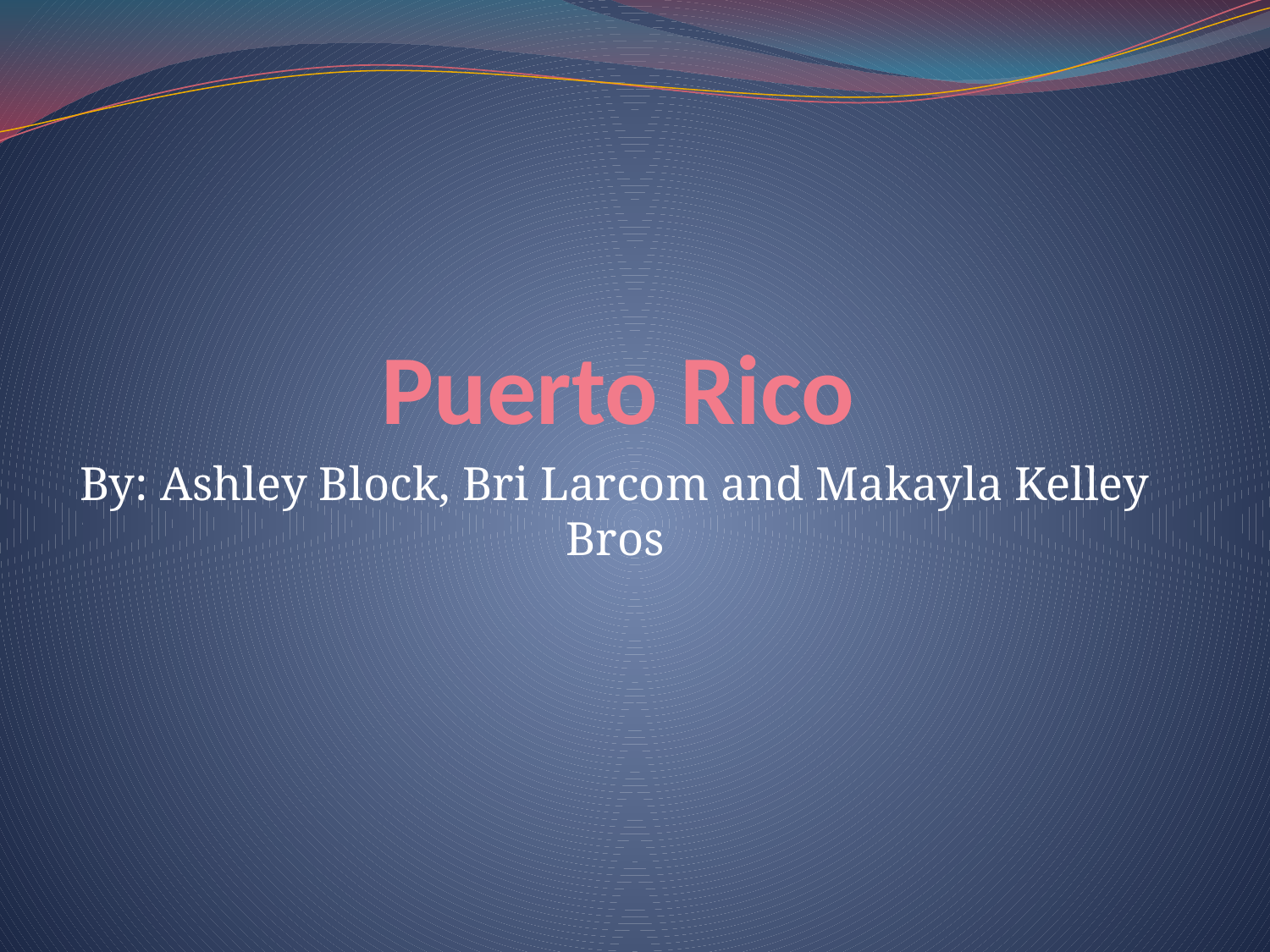

# Puerto Rico
By: Ashley Block, Bri Larcom and Makayla Kelley Bros